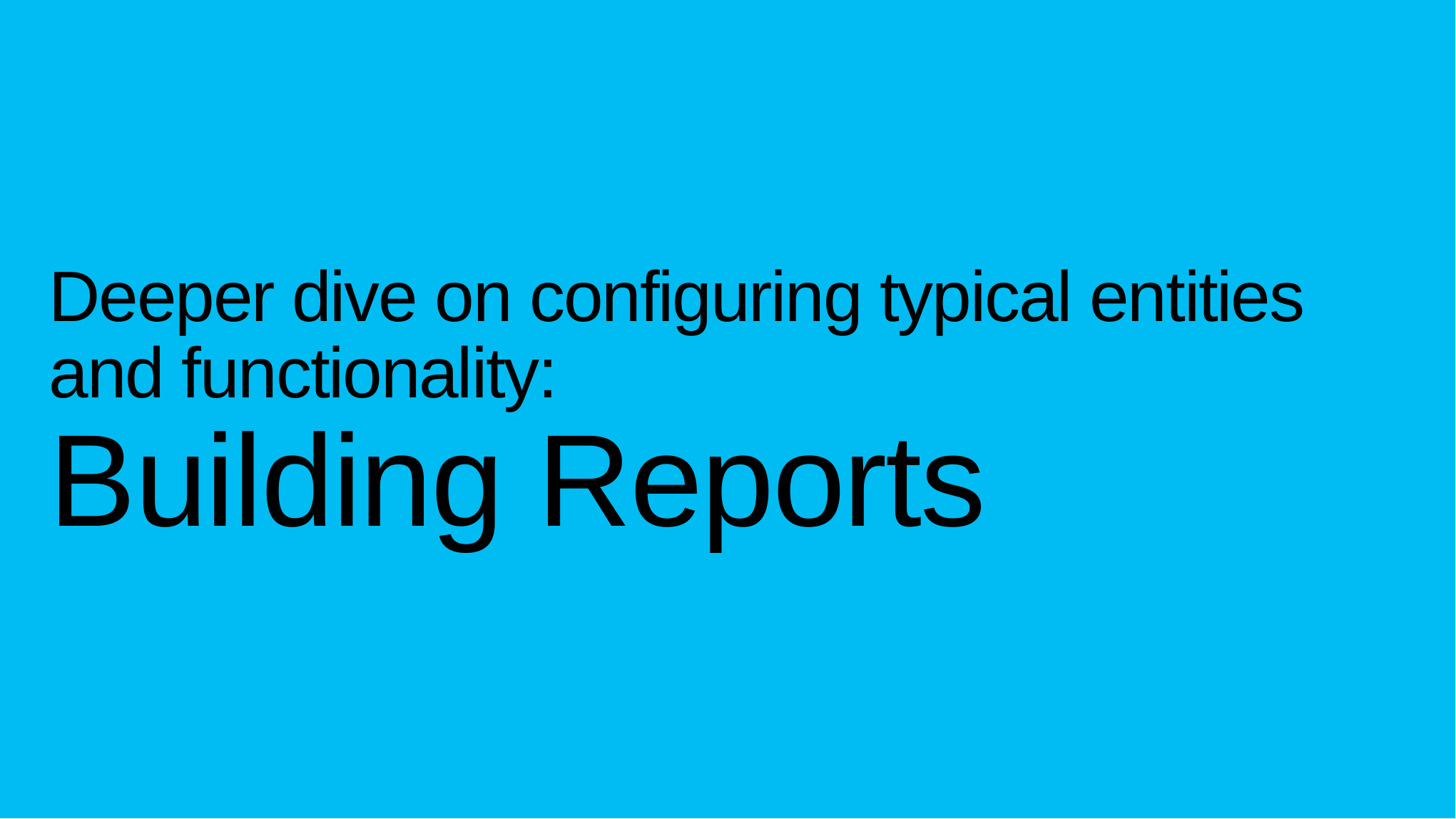

# Deeper dive on configuring typical entities and functionality: Building Reports